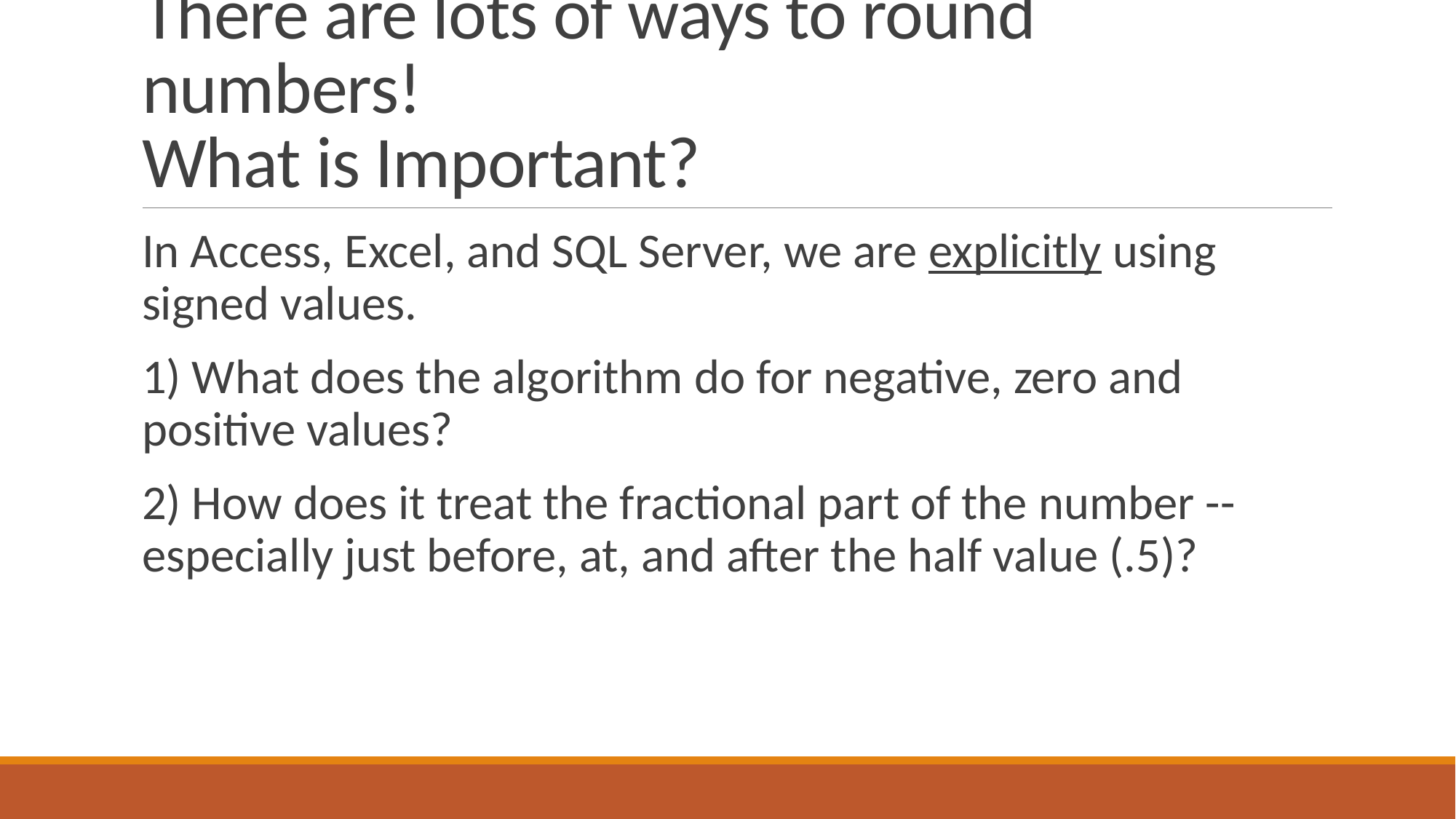

# There are lots of ways to round numbers! What is Important?
In Access, Excel, and SQL Server, we are explicitly using signed values.
1) What does the algorithm do for negative, zero and positive values?
2) How does it treat the fractional part of the number -- especially just before, at, and after the half value (.5)?